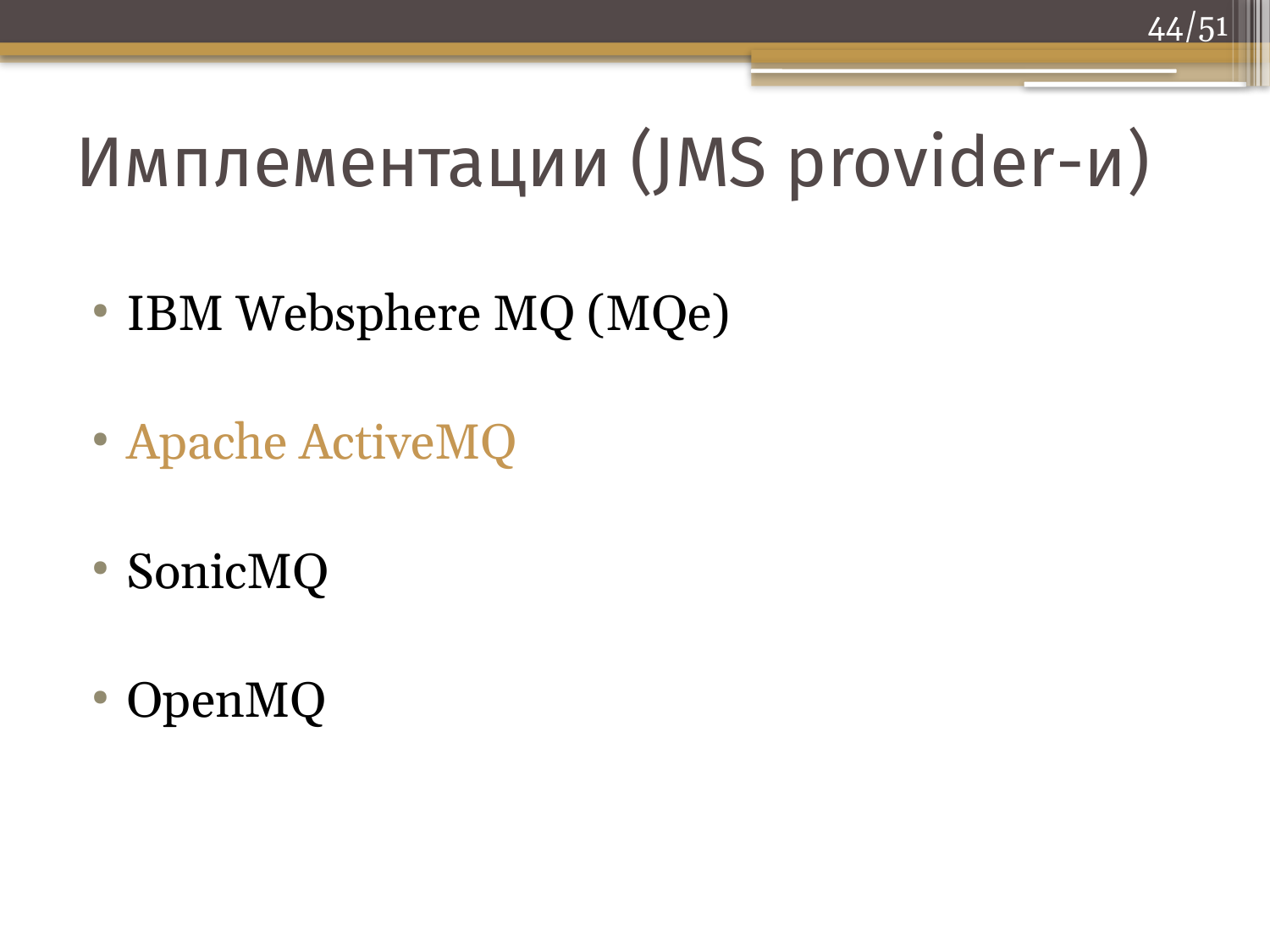

44/51
# Имплементации (JMS provider-и)
IBM Websphere MQ (MQe)

Apache ActiveMQ

SonicMQ

OpenMQ